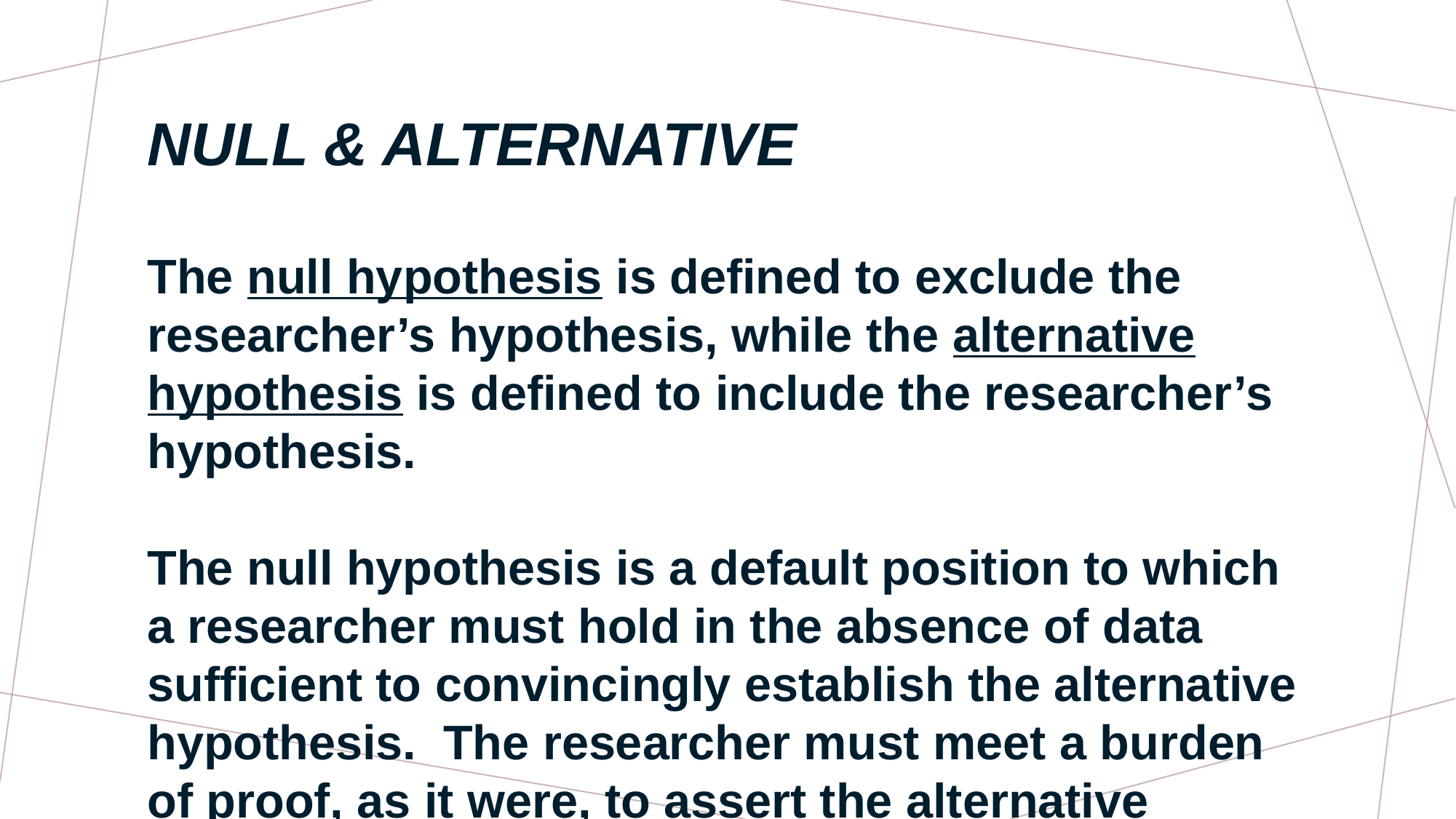

# NULL & ALTERNATIVE
The null hypothesis is defined to exclude the researcher’s hypothesis, while the alternative hypothesis is defined to include the researcher’s hypothesis.

The null hypothesis is a default position to which a researcher must hold in the absence of data sufficient to convincingly establish the alternative hypothesis.  The researcher must meet a burden of proof, as it were, to assert the alternative hypothesis.